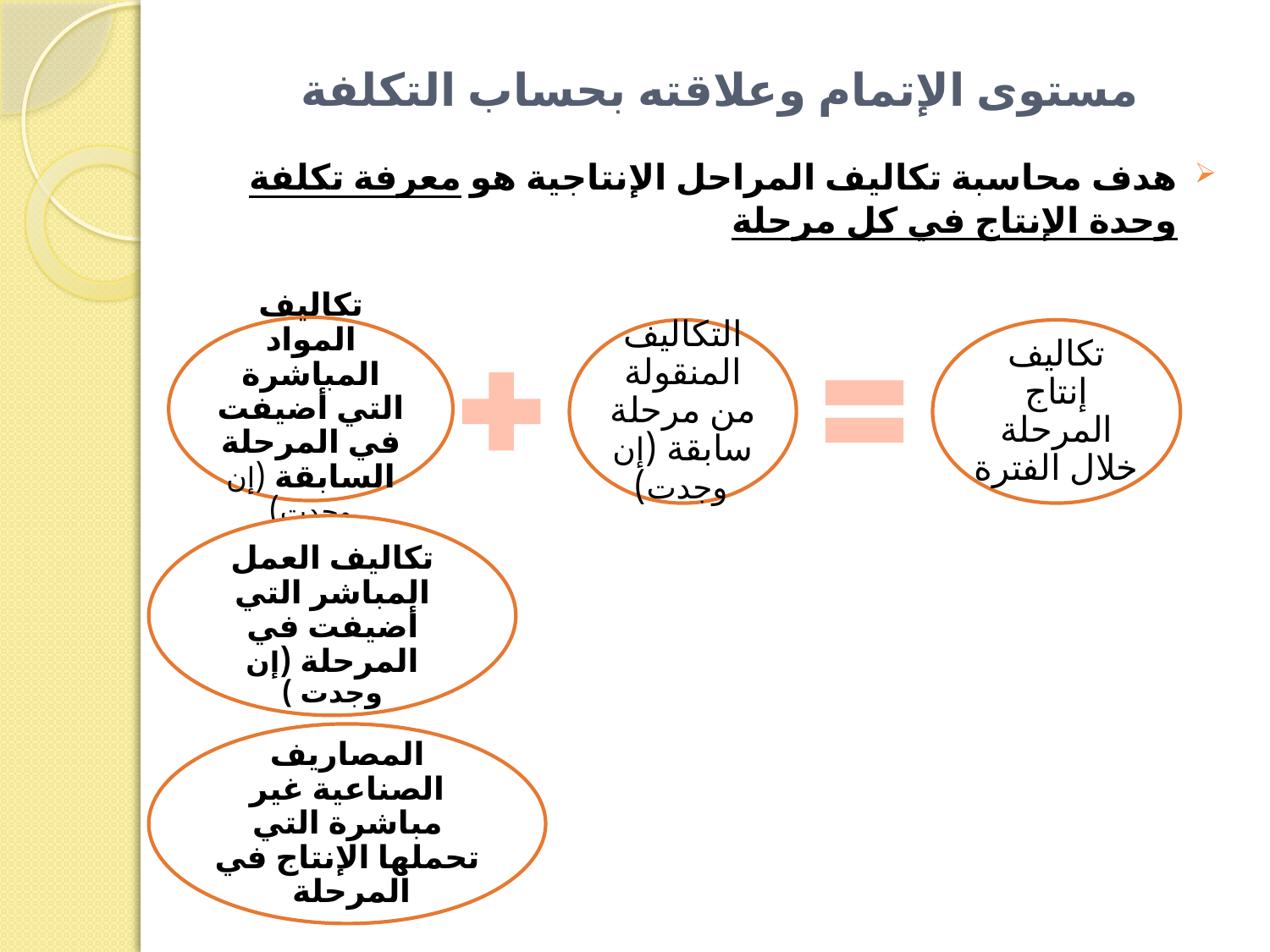

# مستوى الإتمام وعلاقته بحساب التكلفة
هدف محاسبة تكاليف المراحل الإنتاجية هو معرفة تكلفة وحدة الإنتاج في كل مرحلة

تكاليف المواد المباشرة التي أضيفت في المرحلة السابقة (إن وجدت)

التكاليف المنقولة من مرحلة سابقة (إن وجدت)

تكاليف إنتاج المرحلة خلال الفترة

تكاليف العمل المباشر التي أضيفت في المرحلة (إن وجدت )

المصاريف الصناعية غير مباشرة التي تحملها الإنتاج في المرحلة